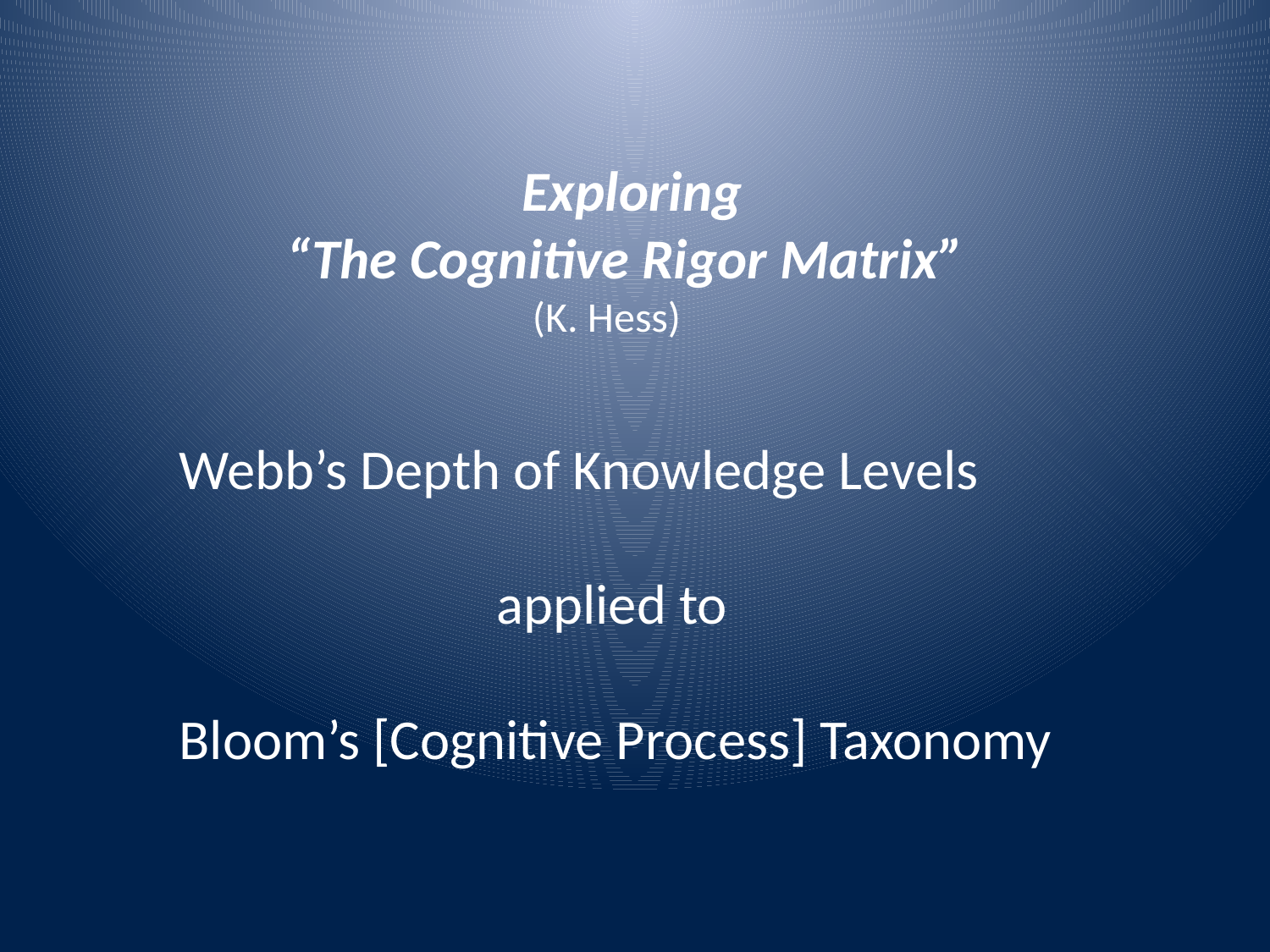

Exploring
“The Cognitive Rigor Matrix”
(K. Hess)

Webb’s Depth of Knowledge Levels

applied to

Bloom’s [Cognitive Process] Taxonomy